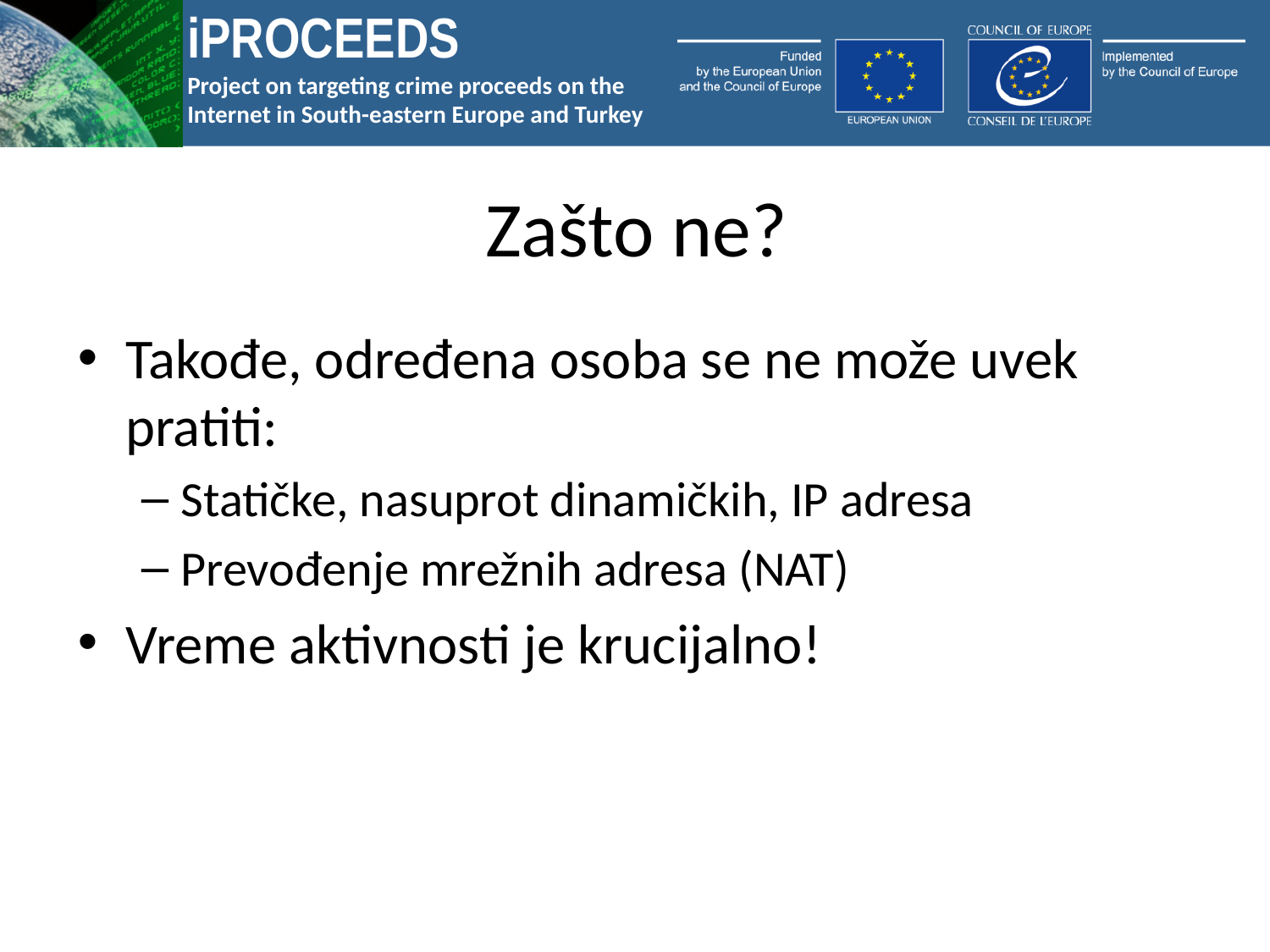

# Zašto ne?
Takođe, određena osoba se ne može uvek pratiti:
Statičke, nasuprot dinamičkih, IP adresa
Prevođenje mrežnih adresa (NAT)
Vreme aktivnosti je krucijalno!